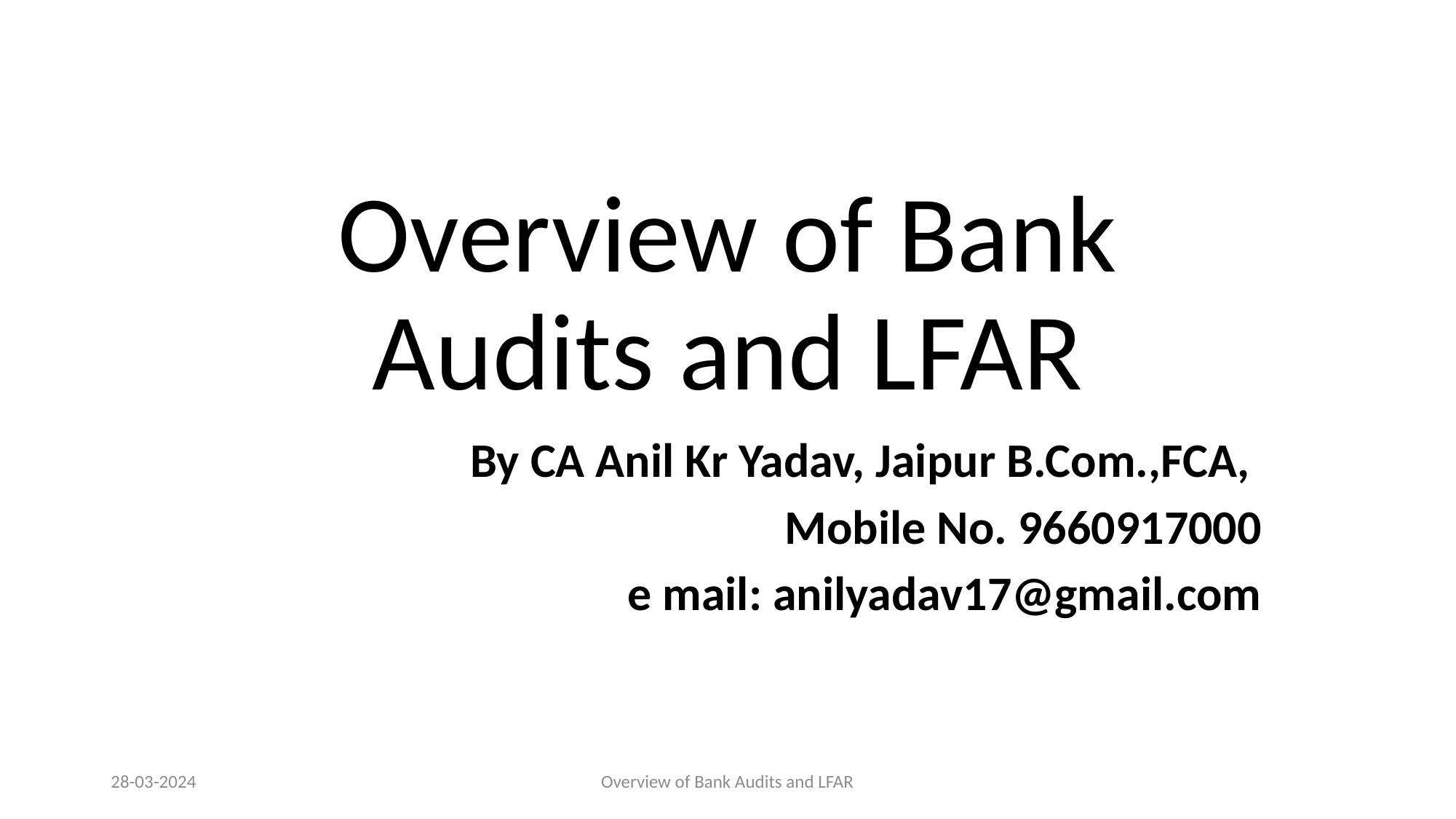

# Overview of Bank Audits and LFAR
By CA Anil Kr Yadav, Jaipur B.Com.,FCA,
Mobile No. 9660917000
e mail: anilyadav17@gmail.com
28-03-2024
Overview of Bank Audits and LFAR
1